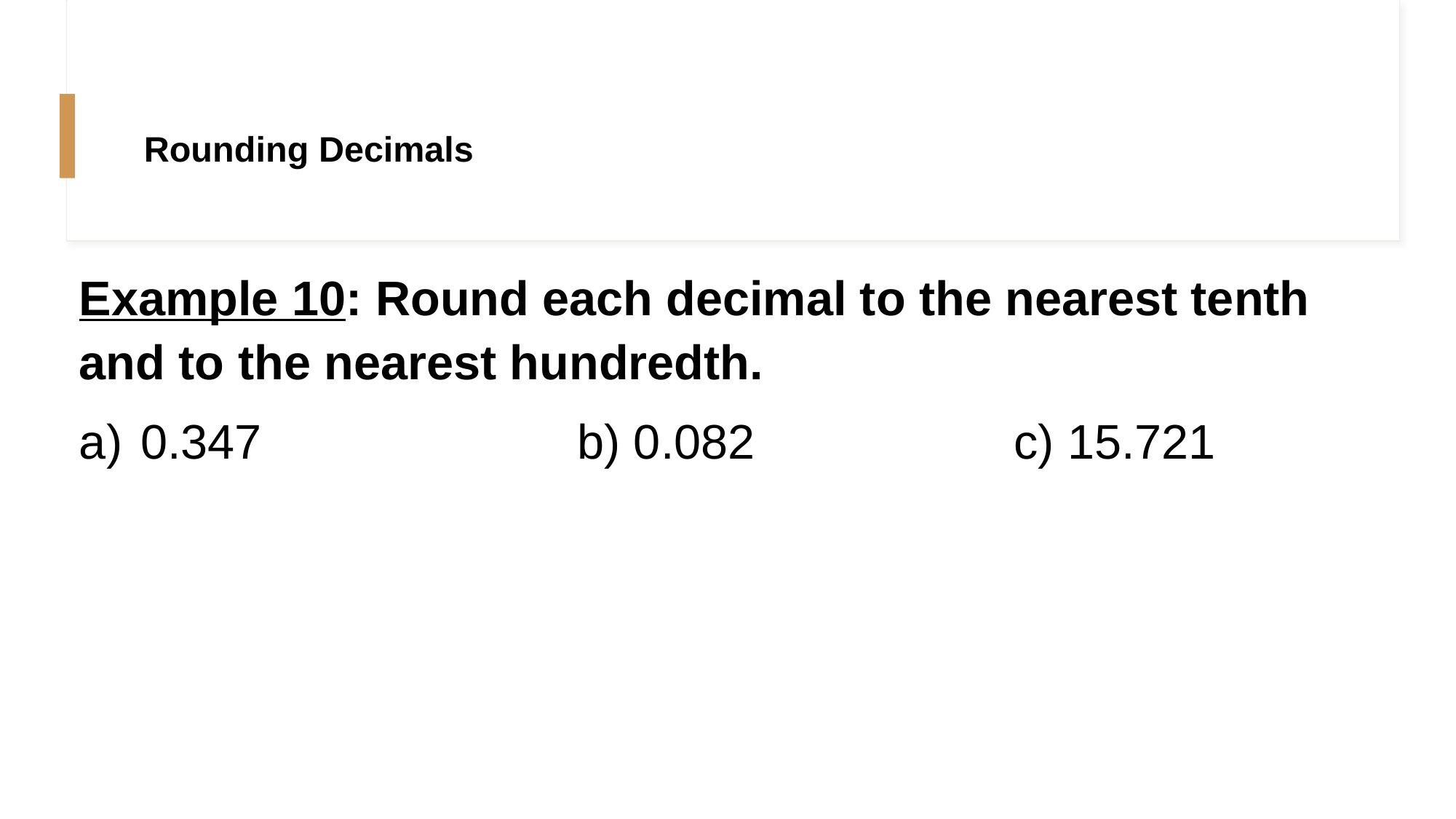

# Rounding Decimals
Example 10: Round each decimal to the nearest tenth and to the nearest hundredth.
0.347			b) 0.082			c) 15.721